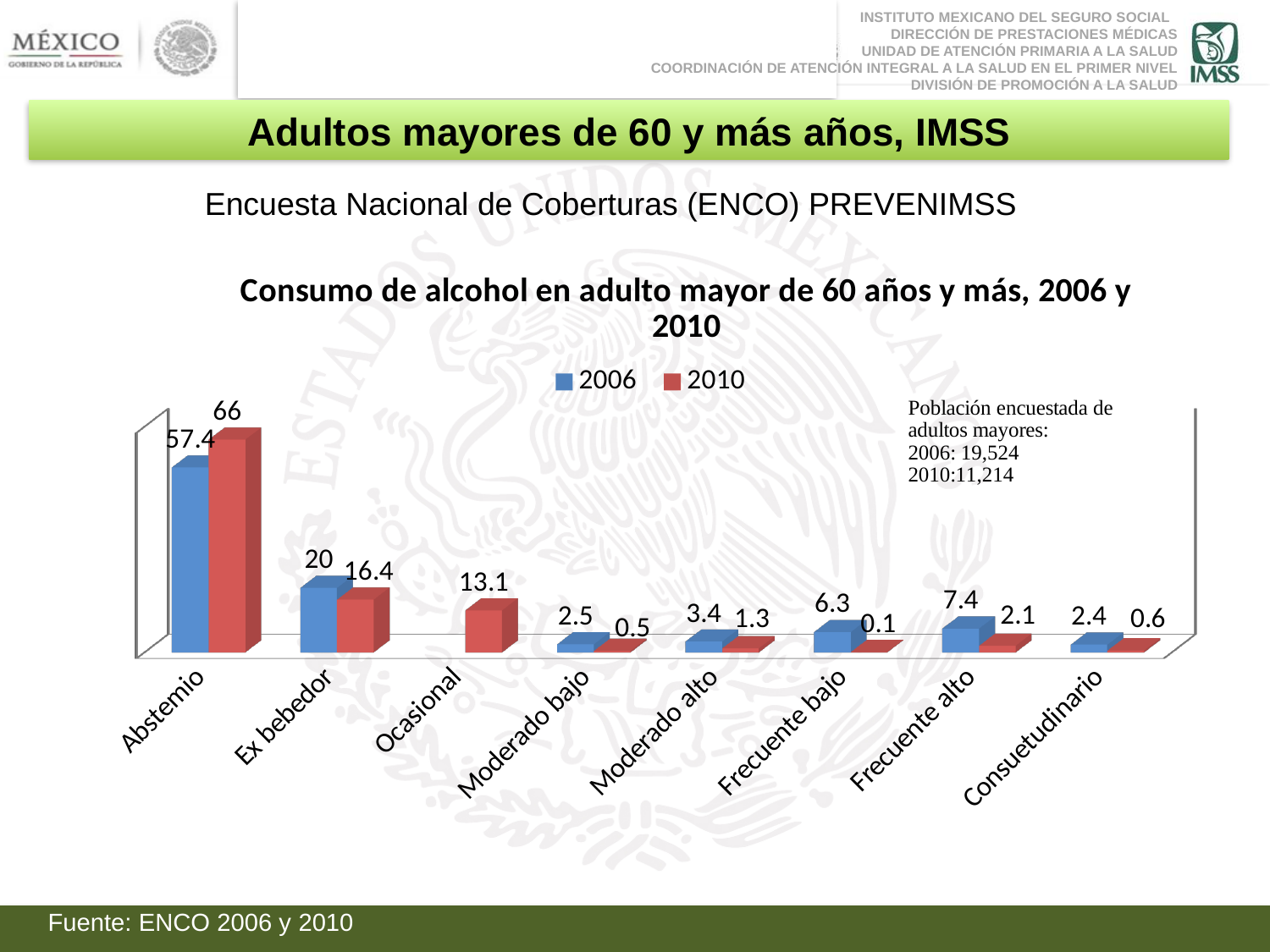

INSTITUTO MEXICANO DEL SEGURO SOCIAL
DIRECCIÓN DE PRESTACIONES MÉDICAS
UNIDAD DE ATENCIÓN PRIMARIA A LA SALUD
COORDINACIÓN DE ATENCIÓN INTEGRAL A LA SALUD EN EL PRIMER NIVEL
DIVISIÓN DE PROMOCIÓN A LA SALUD
Adultos mayores de 60 y más años, IMSS
Encuesta Nacional de Coberturas (ENCO) PREVENIMSS

[unsupported chart]

Fuente: ENCO 2006 y 2010